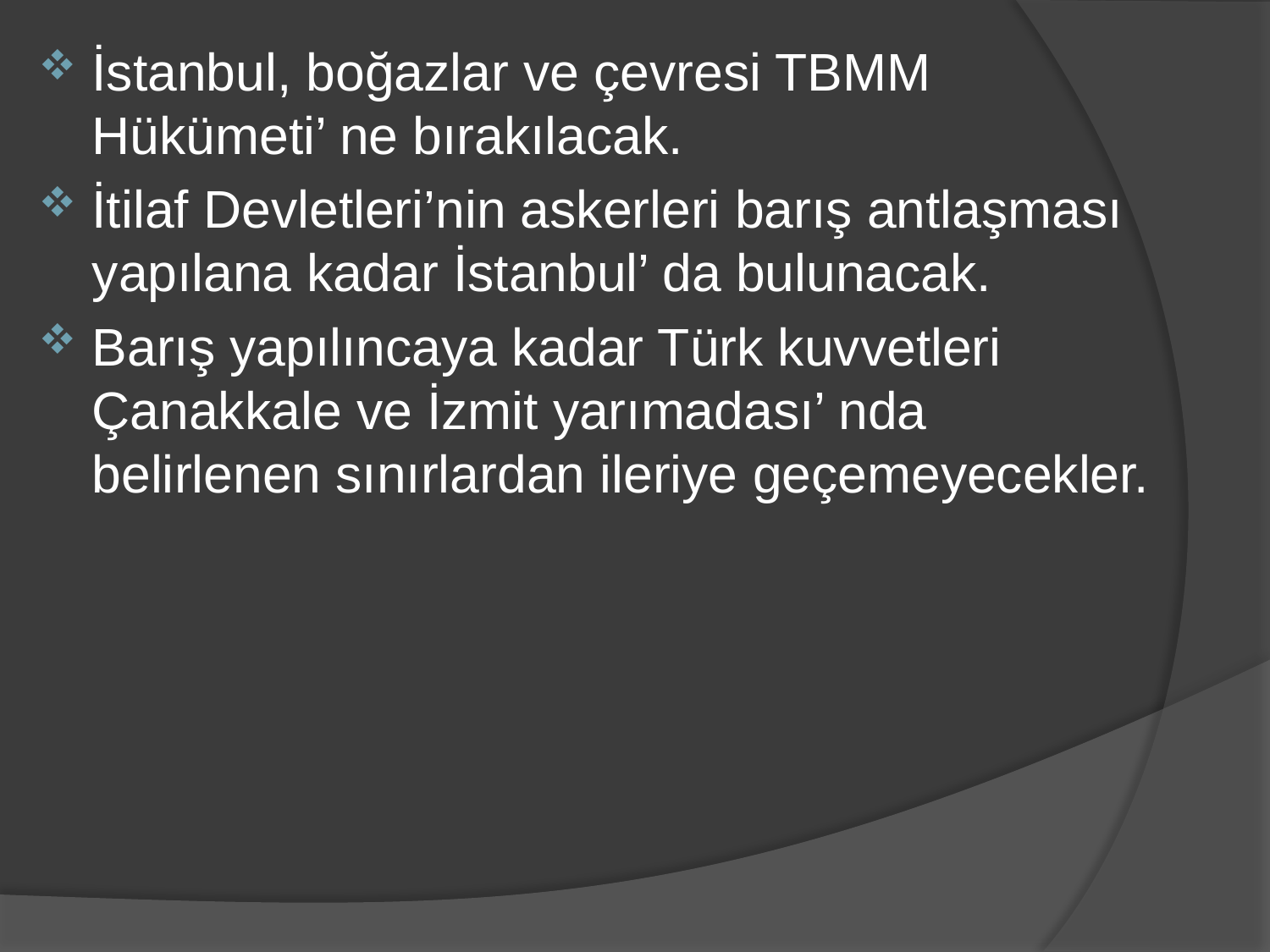

İstanbul, boğazlar ve çevresi TBMM Hükümeti’ ne bırakılacak.
İtilaf Devletleri’nin askerleri barış antlaşması yapılana kadar İstanbul’ da bulunacak.
Barış yapılıncaya kadar Türk kuvvetleri Çanakkale ve İzmit yarımadası’ nda belirlenen sınırlardan ileriye geçemeyecekler.